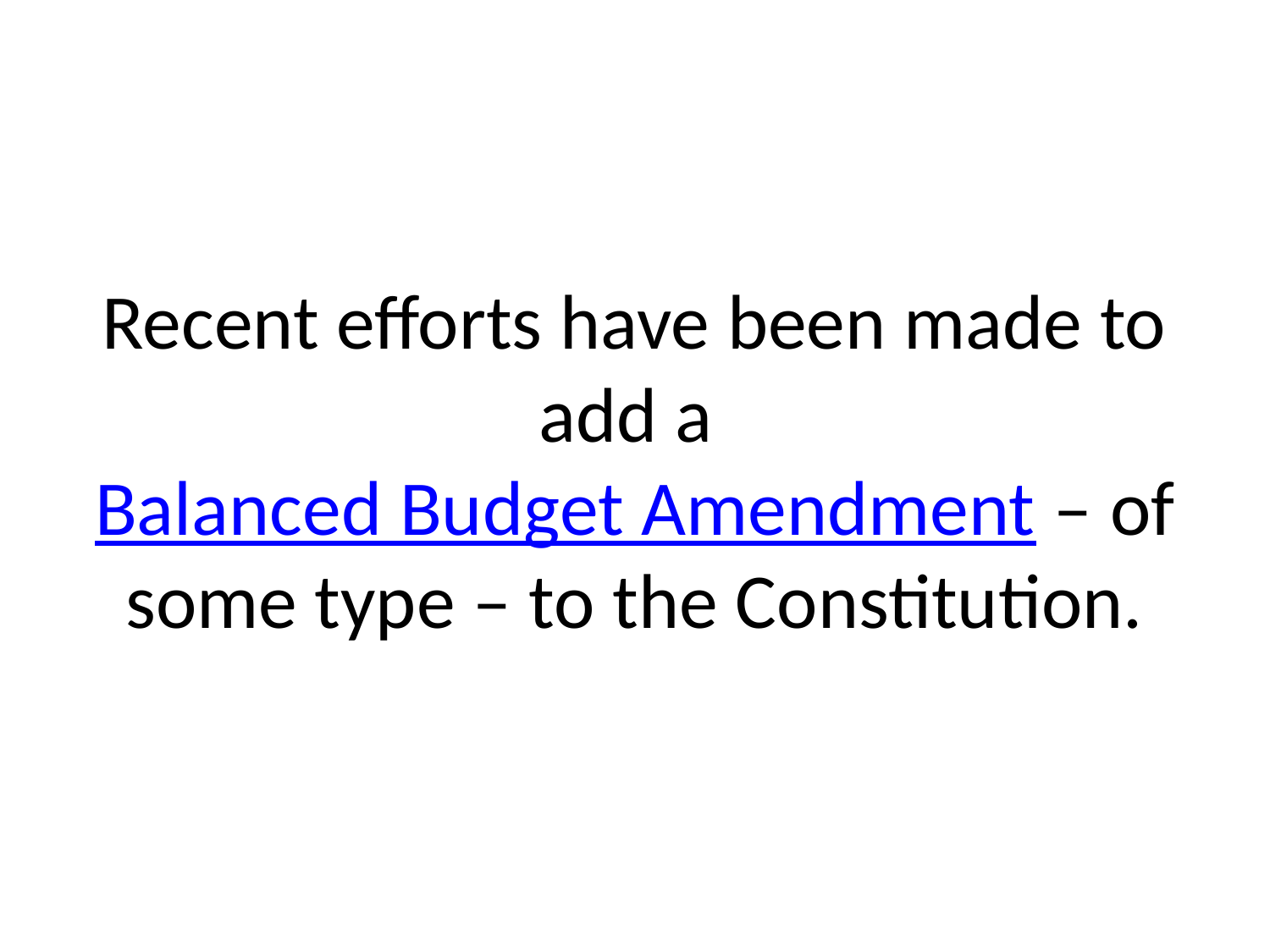

# Recent efforts have been made to add a Balanced Budget Amendment – of some type – to the Constitution.